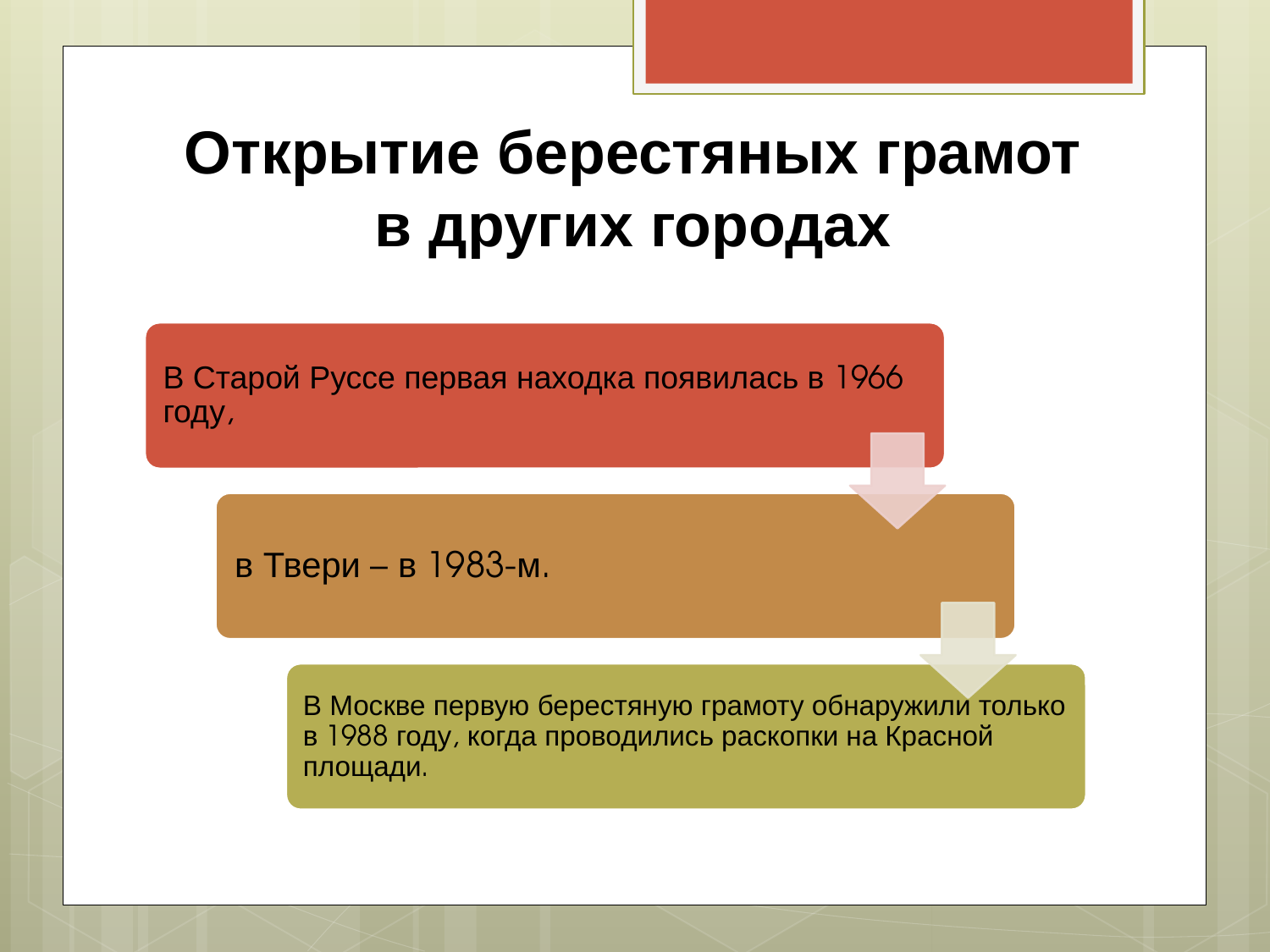

# Открытие берестяных грамот в других городах
В Старой Руссе первая находка появилась в 1966 году,
в Твери – в 1983-м.
В Москве первую берестяную грамоту обнаружили только в 1988 году, когда проводились раскопки на Красной площади.